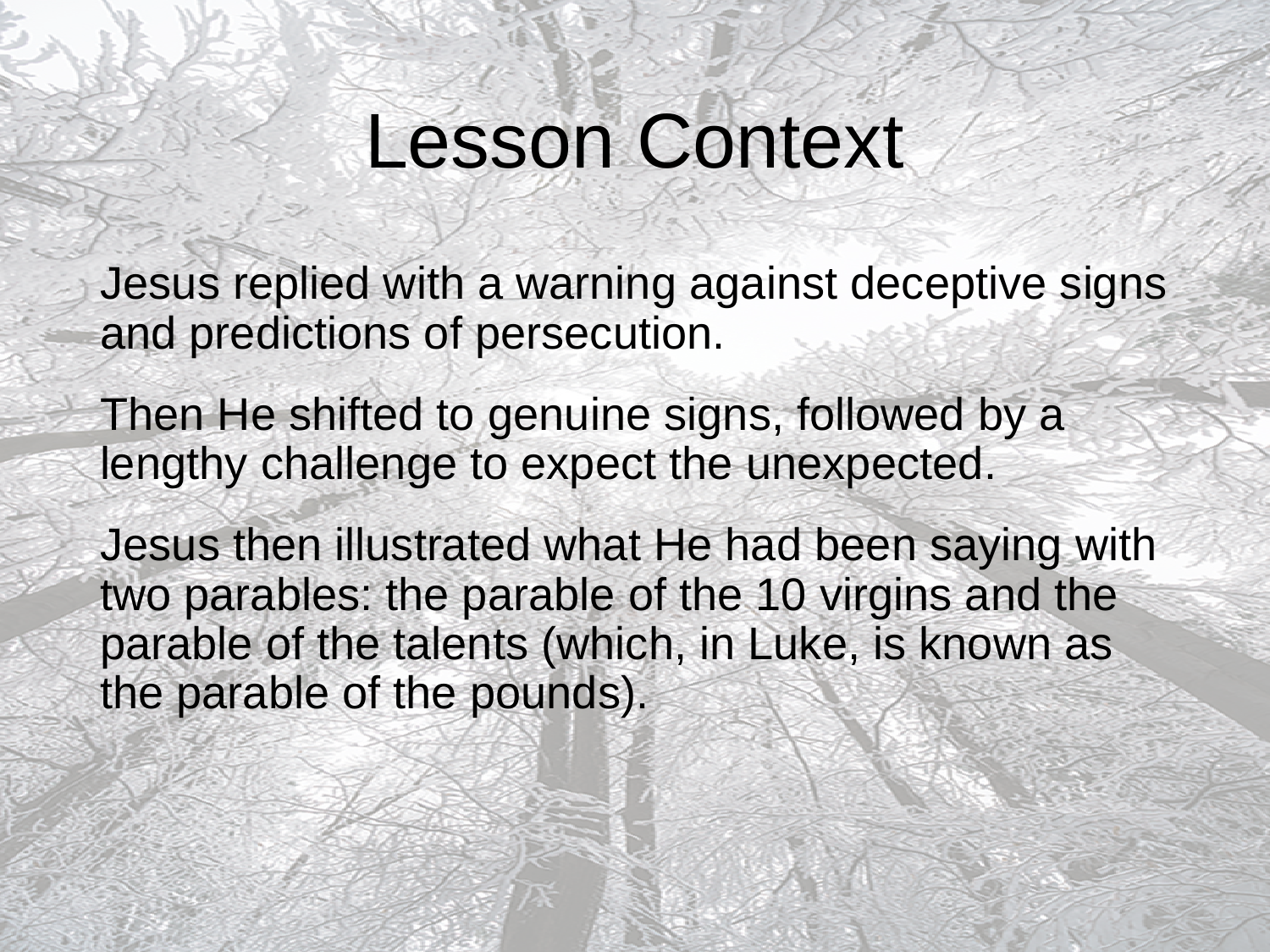

# Lesson Context
Jesus replied with a warning against deceptive signs and predictions of persecution.
Then He shifted to genuine signs, followed by a lengthy challenge to expect the unexpected.
Jesus then illustrated what He had been saying with two parables: the parable of the 10 virgins and the parable of the talents (which, in Luke, is known as the parable of the pounds).